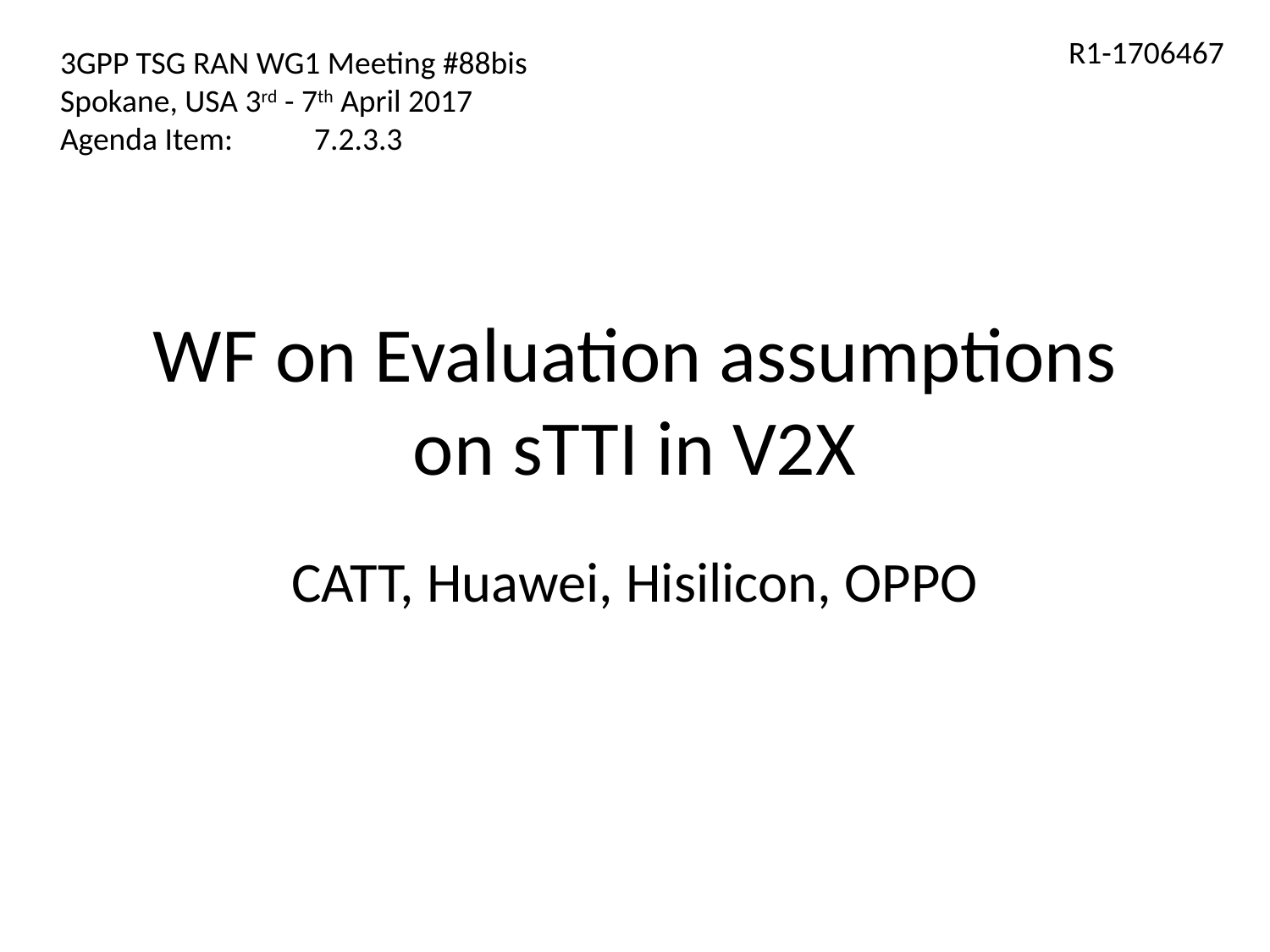

R1-1706467
3GPP TSG RAN WG1 Meeting #88bis
Spokane, USA 3rd - 7th April 2017
Agenda Item:	7.2.3.3
# WF on Evaluation assumptions on sTTI in V2X
CATT, Huawei, Hisilicon, OPPO